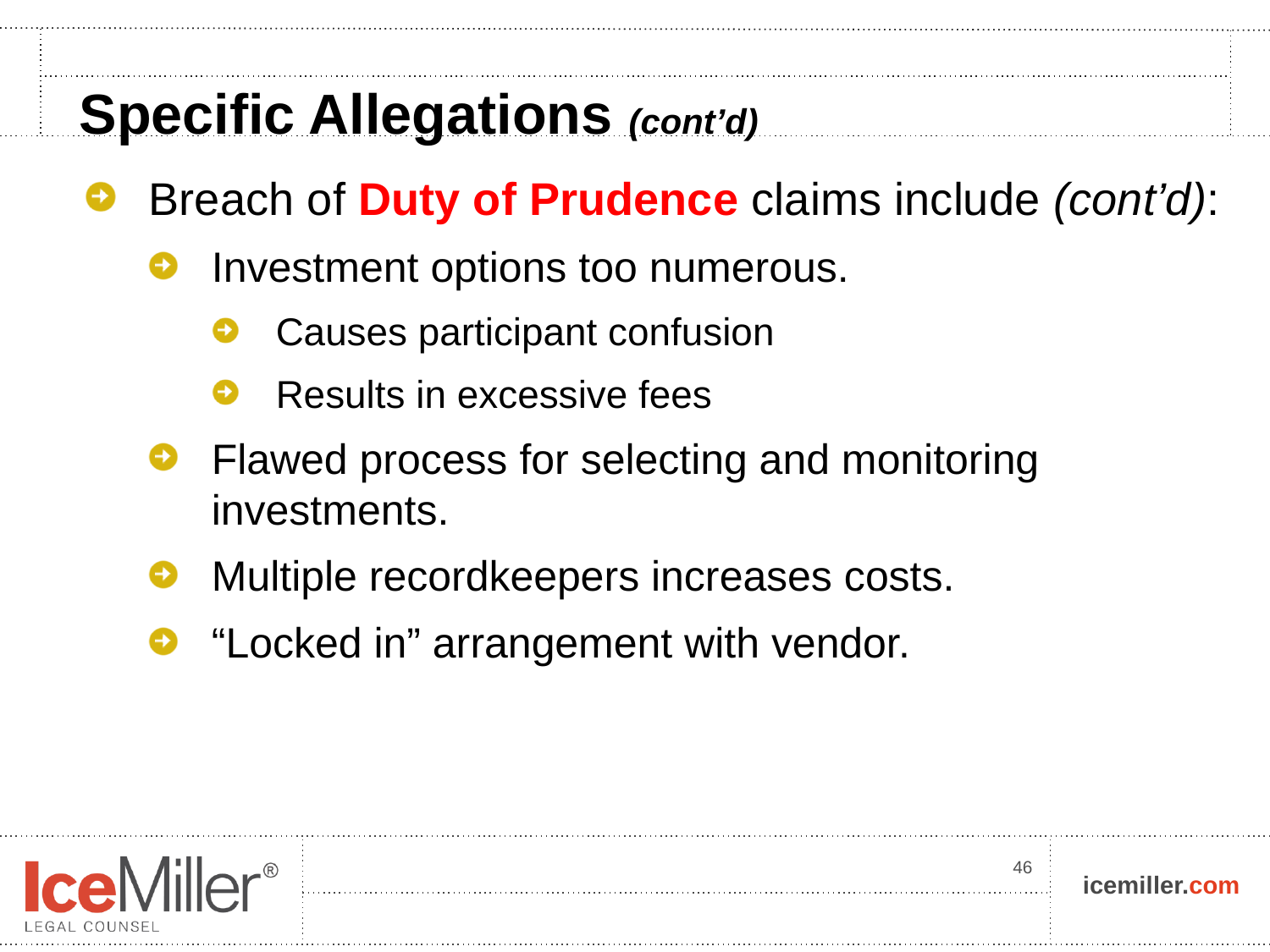

# Specific Allegations (cont’d)
Breach of Duty of Prudence claims include (cont’d):
Investment options too numerous.
Causes participant confusion
Results in excessive fees
Flawed process for selecting and monitoring investments.
Multiple recordkeepers increases costs.
“Locked in” arrangement with vendor.

46